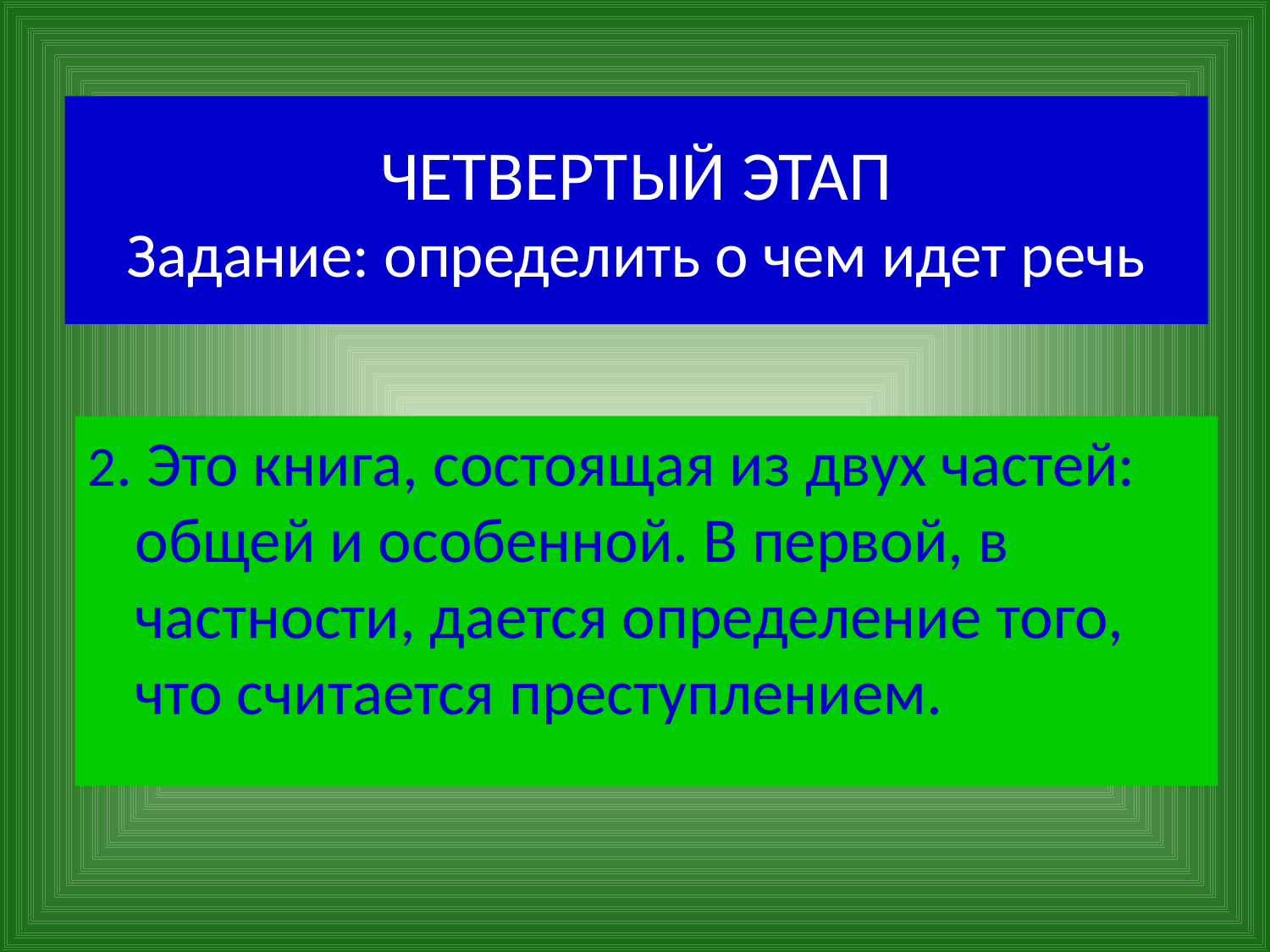

# ЧЕТВЕРТЫЙ ЭТАП Задание: определить о чем идет речь
2. Это книга, состоящая из двух частей: общей и особенной. В первой, в частности, дается определение того, что считается преступлением.